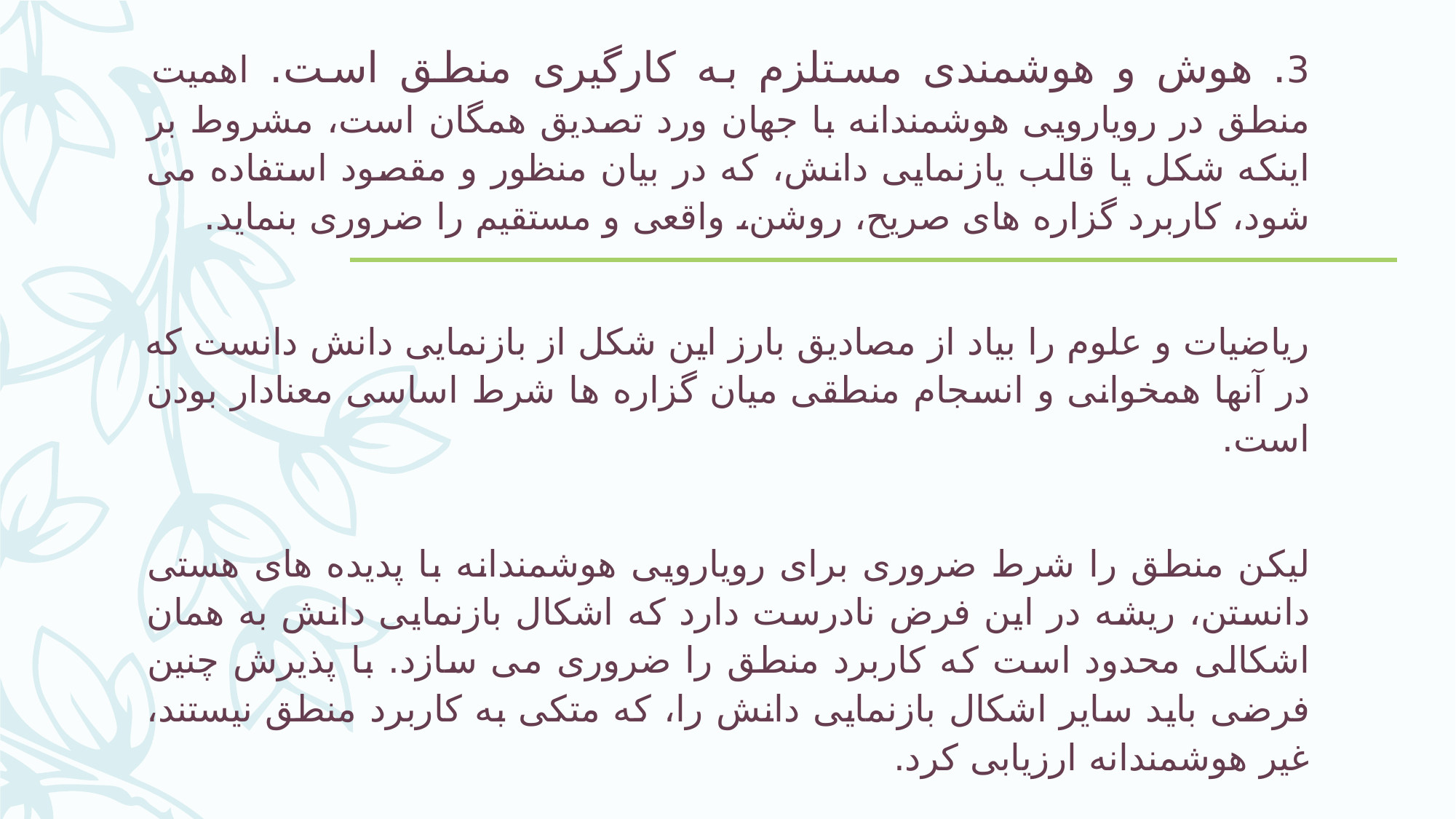

3. هوش و هوشمندی مستلزم به کارگیری منطق است. اهمیت منطق در رویارویی هوشمندانه با جهان ورد تصدیق همگان است، مشروط بر اینکه شکل یا قالب یازنمایی دانش، که در بیان منظور و مقصود استفاده می شود، کاربرد گزاره های صریح، روشن، واقعی و مستقیم را ضروری بنماید.

ریاضیات و علوم را بیاد از مصادیق بارز این شکل از بازنمایی دانش دانست که در آنها همخوانی و انسجام منطقی میان گزاره ها شرط اساسی معنادار بودن است.

لیکن منطق را شرط ضروری برای رویارویی هوشمندانه با پدیده های هستی دانستن، ریشه در این فرض نادرست دارد که اشکال بازنمایی دانش به همان اشکالی محدود است که کاربرد منطق را ضروری می سازد. با پذیرش چنین فرضی باید سایر اشکال بازنمایی دانش را، که متکی به کاربرد منطق نیستند، غیر هوشمندانه ارزیابی کرد.